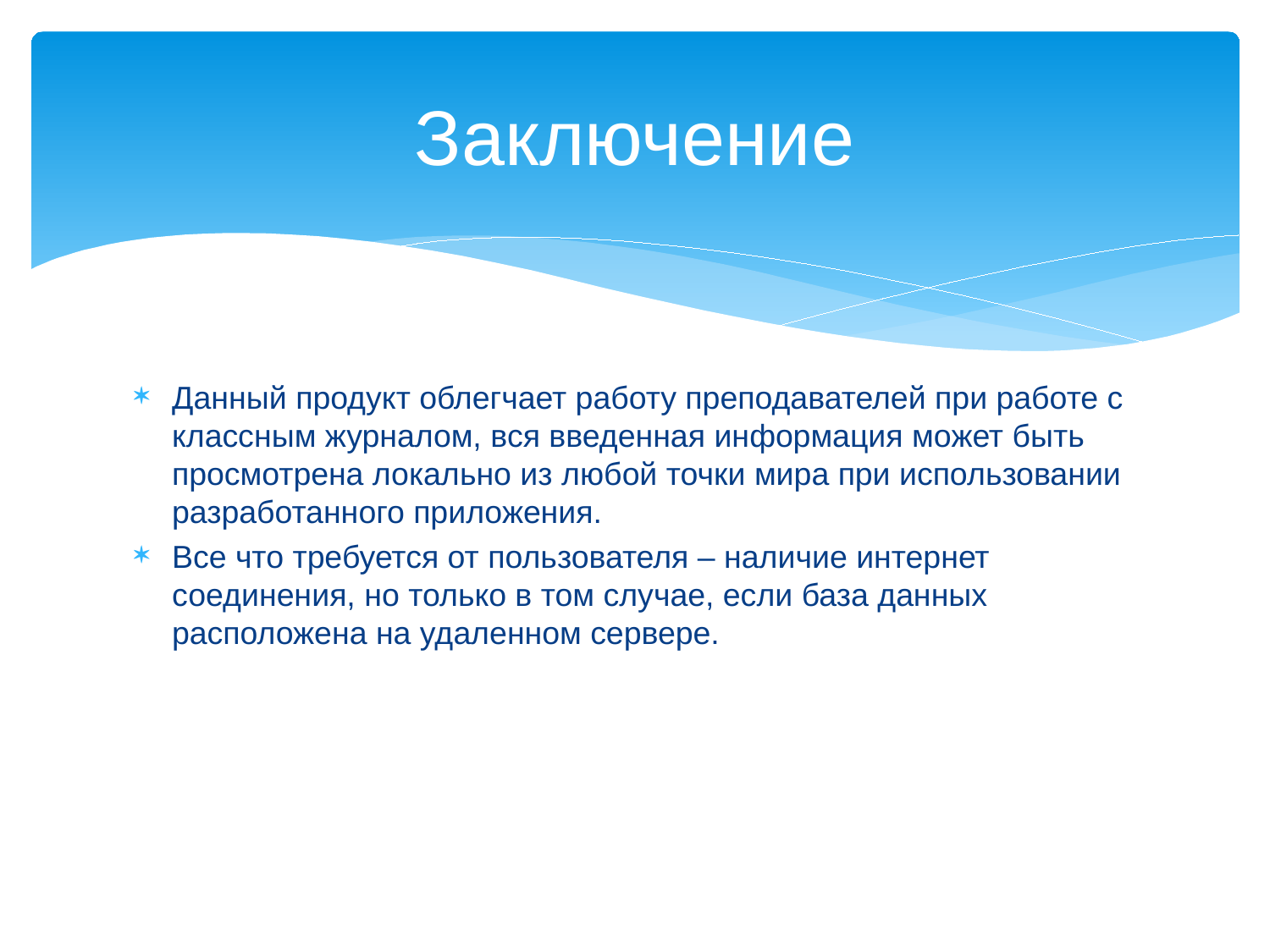

# Заключение
Данный продукт облегчает работу преподавателей при работе с классным журналом, вся введенная информация может быть просмотрена локально из любой точки мира при использовании разработанного приложения.
Все что требуется от пользователя – наличие интернет соединения, но только в том случае, если база данных расположена на удаленном сервере.